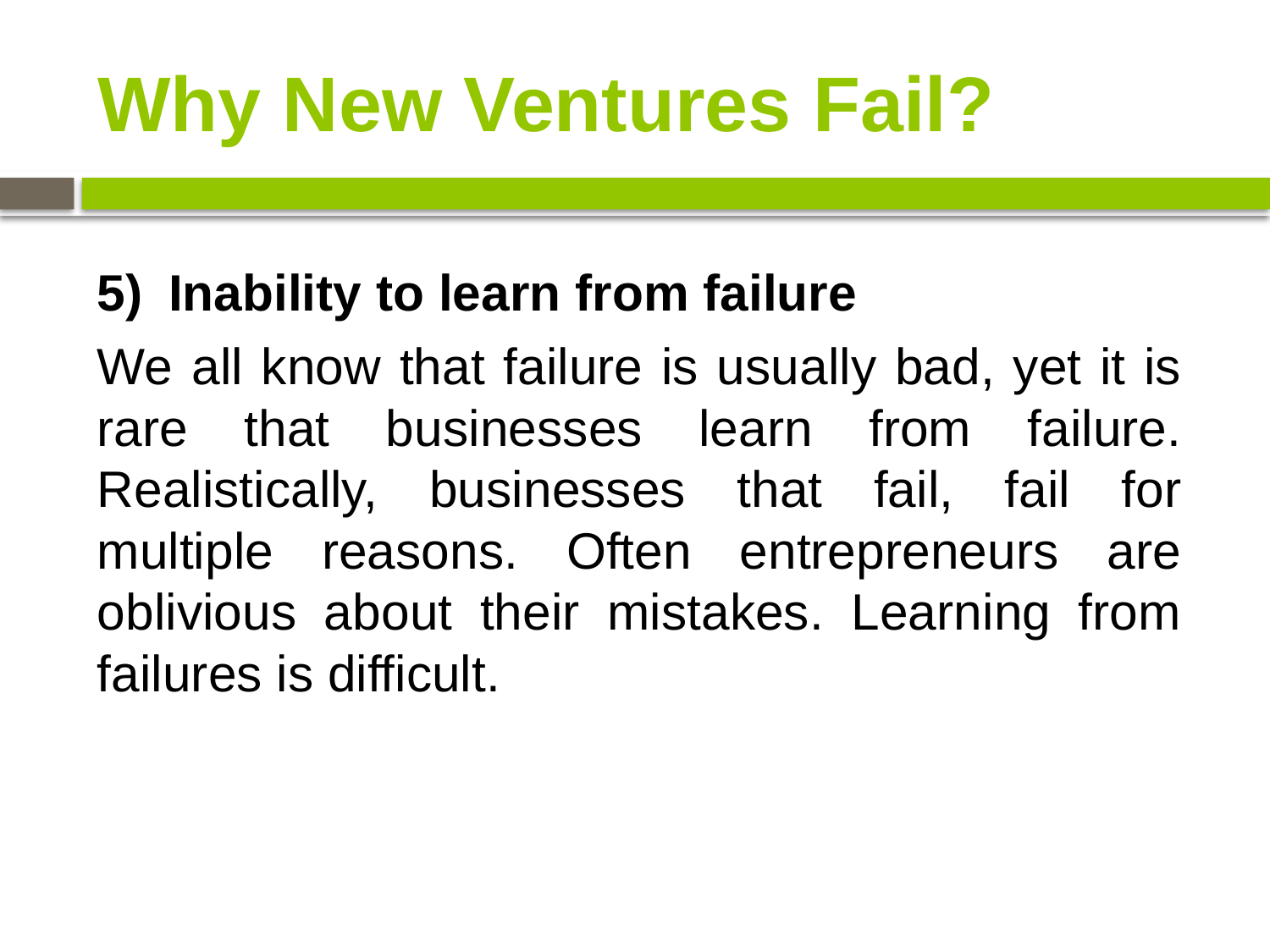

# Why New Ventures Fail?
Inability to learn from failure
We all know that failure is usually bad, yet it is rare that businesses learn from failure. Realistically, businesses that fail, fail for multiple reasons. Often entrepreneurs are oblivious about their mistakes. Learning from failures is difficult.